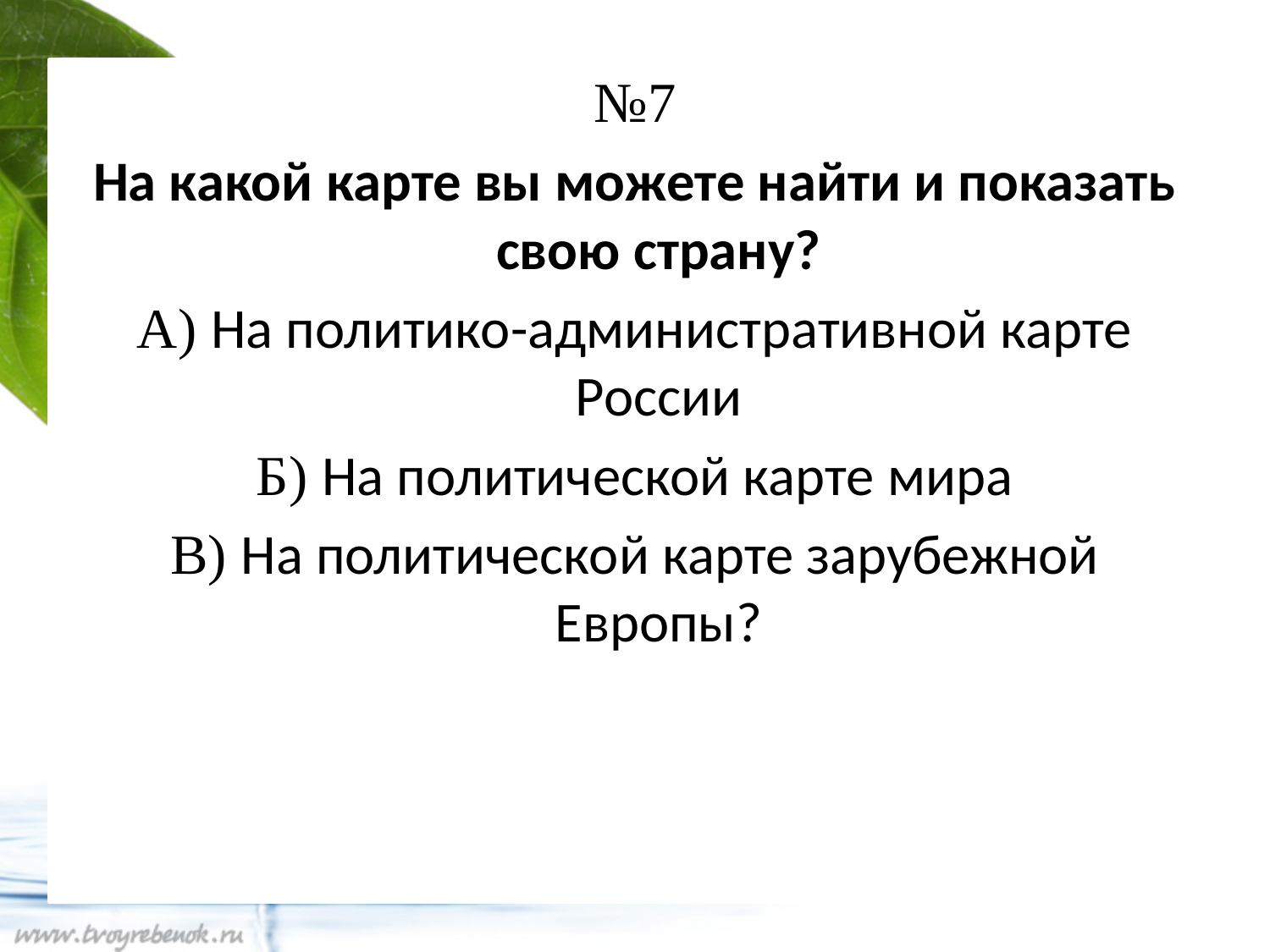

#
№7
На какой карте вы можете найти и показать свою страну?
А) На политико-административной карте России
Б) На политической карте мира
В) На политической карте зарубежной Европы?